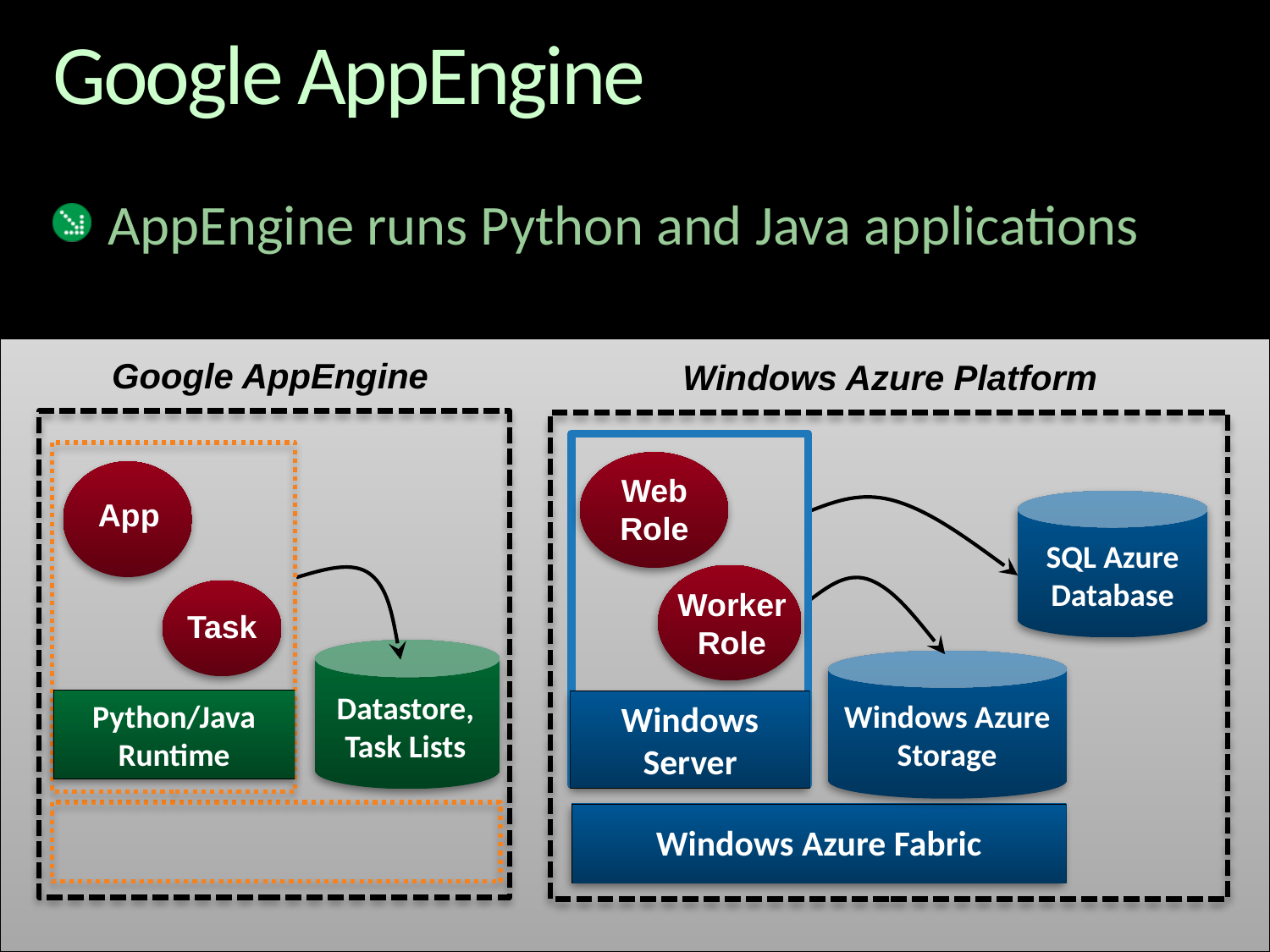

# Google AppEngine
AppEngine runs Python and Java applications

Google AppEngine

Python/Java Runtime

Windows Azure Platform

SQL Azure Database

Windows Server
Windows Azure Storage

Windows Azure Fabric

Web Role

Worker Role

App

Datastore, Task Lists

Task